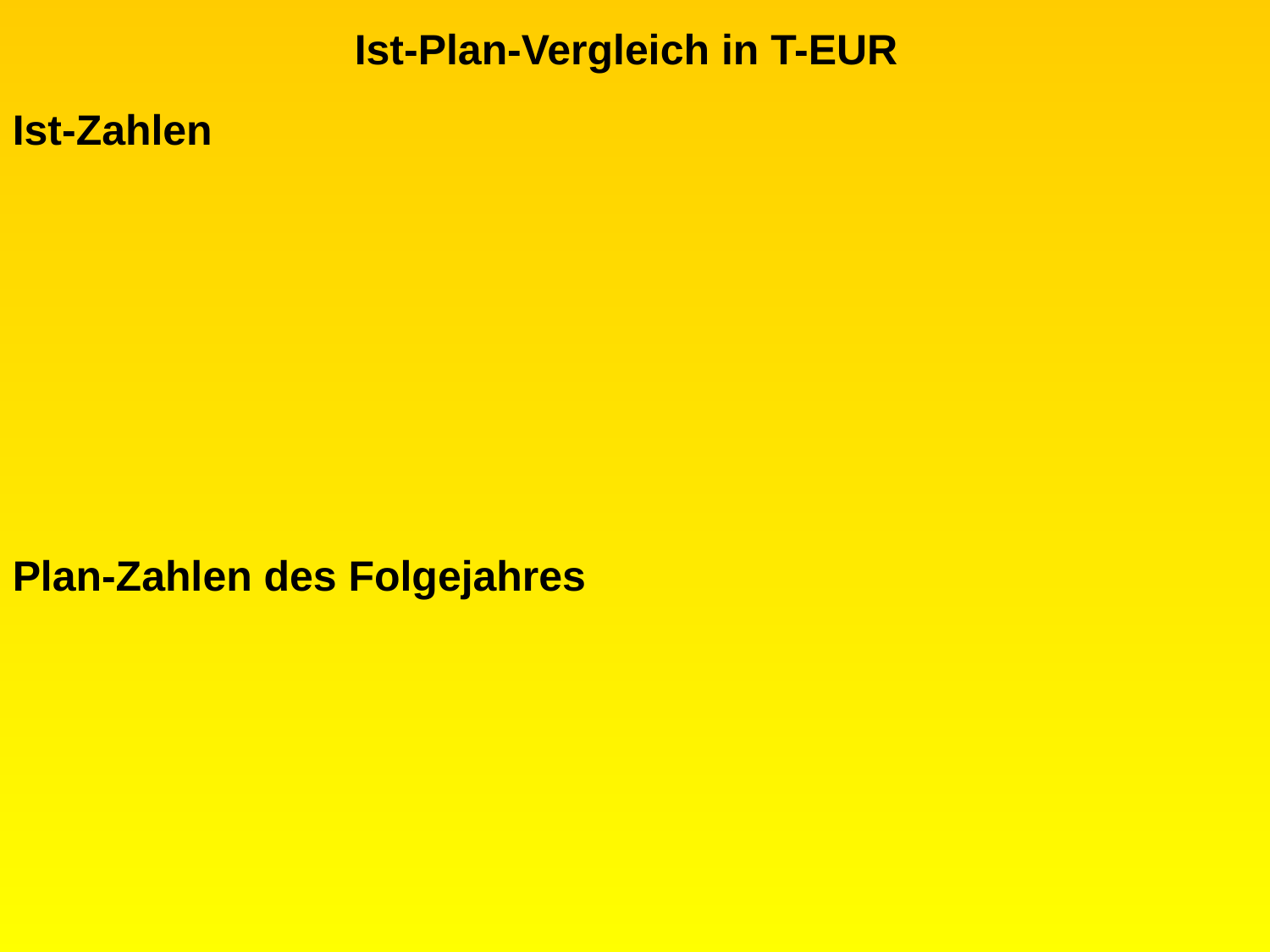

# Ist-Plan-Vergleich in T-EUR
Ist-Zahlen
Plan-Zahlen des Folgejahres